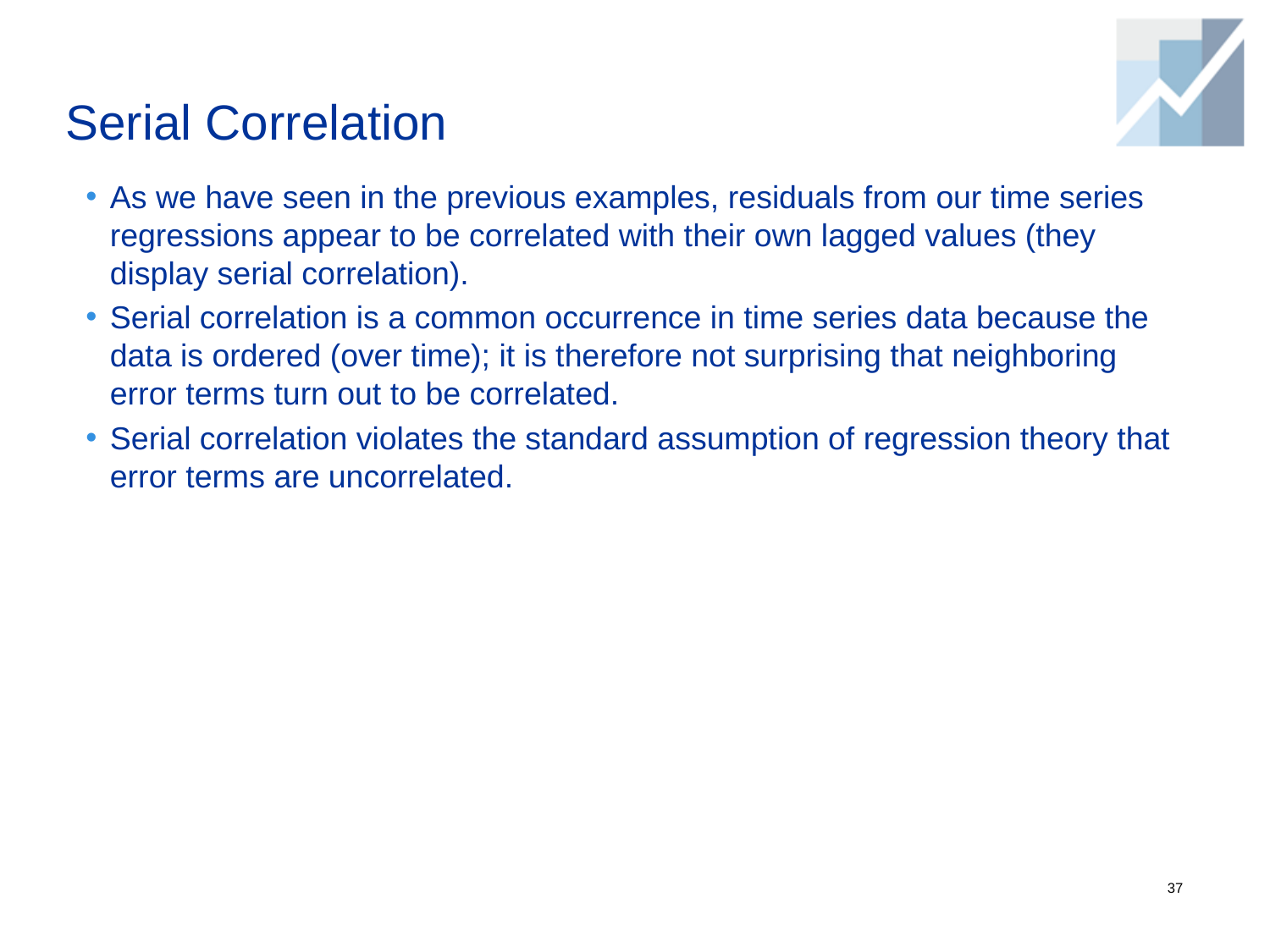

# Serial Correlation
As we have seen in the previous examples, residuals from our time series regressions appear to be correlated with their own lagged values (they display serial correlation).
Serial correlation is a common occurrence in time series data because the data is ordered (over time); it is therefore not surprising that neighboring error terms turn out to be correlated.
Serial correlation violates the standard assumption of regression theory that error terms are uncorrelated.

37